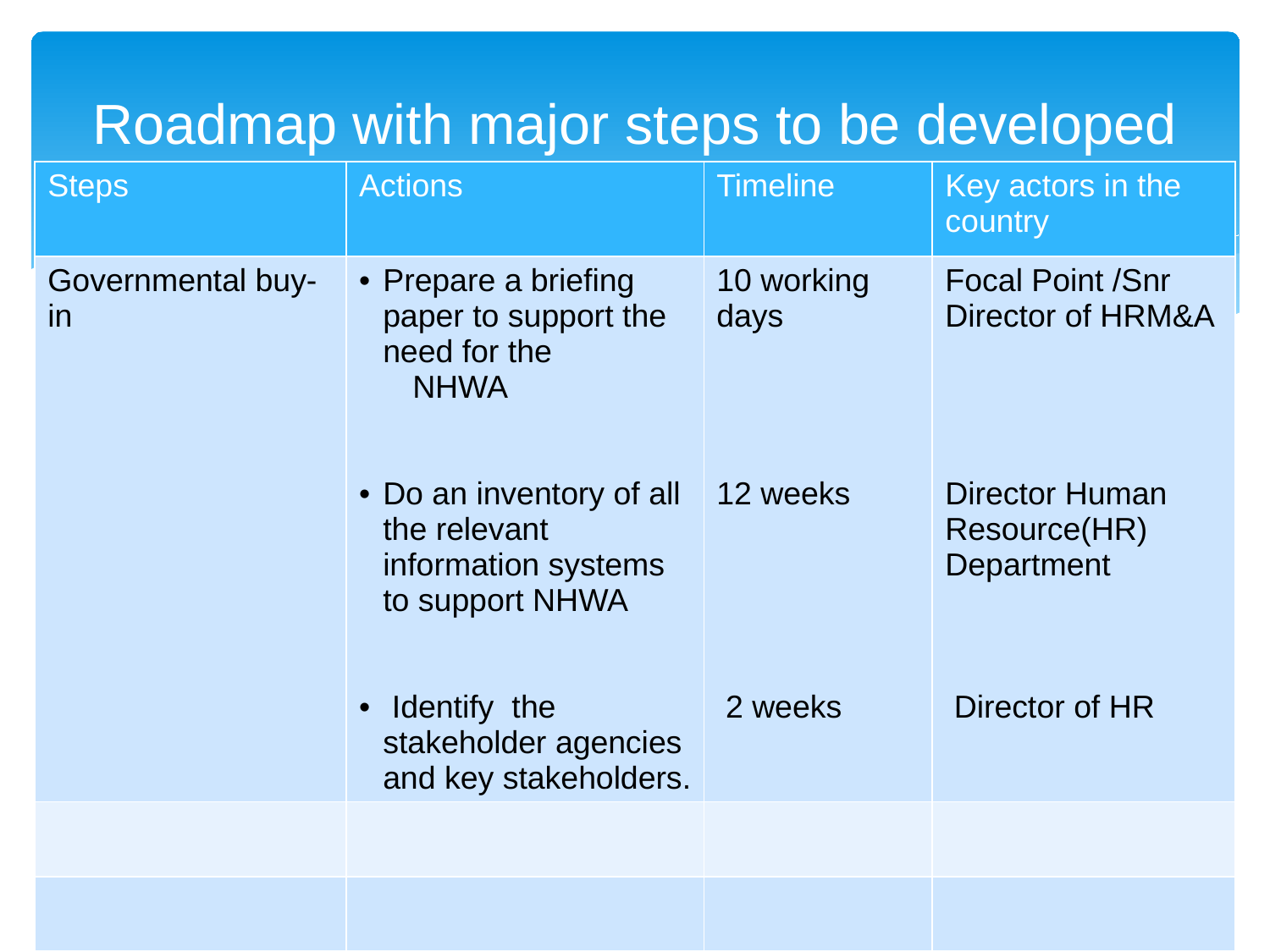

# Roadmap with major steps to be developed
| Steps | Actions | Timeline | Key actors in the country |
| --- | --- | --- | --- |
| Governmental buy-in | Prepare a briefing paper to support the need for the NHWA Do an inventory of all the relevant information systems to support NHWA Identify the stakeholder agencies and key stakeholders. | 10 working days 12 weeks 2 weeks | Focal Point /Snr Director of HRM&A Director Human Resource(HR) Department Director of HR |
|  |  |  |  |
|  |  |  |  |
|  |  |  |  |
|  |  |  |  |
|  |  |  |  |
|  |  |  |  |